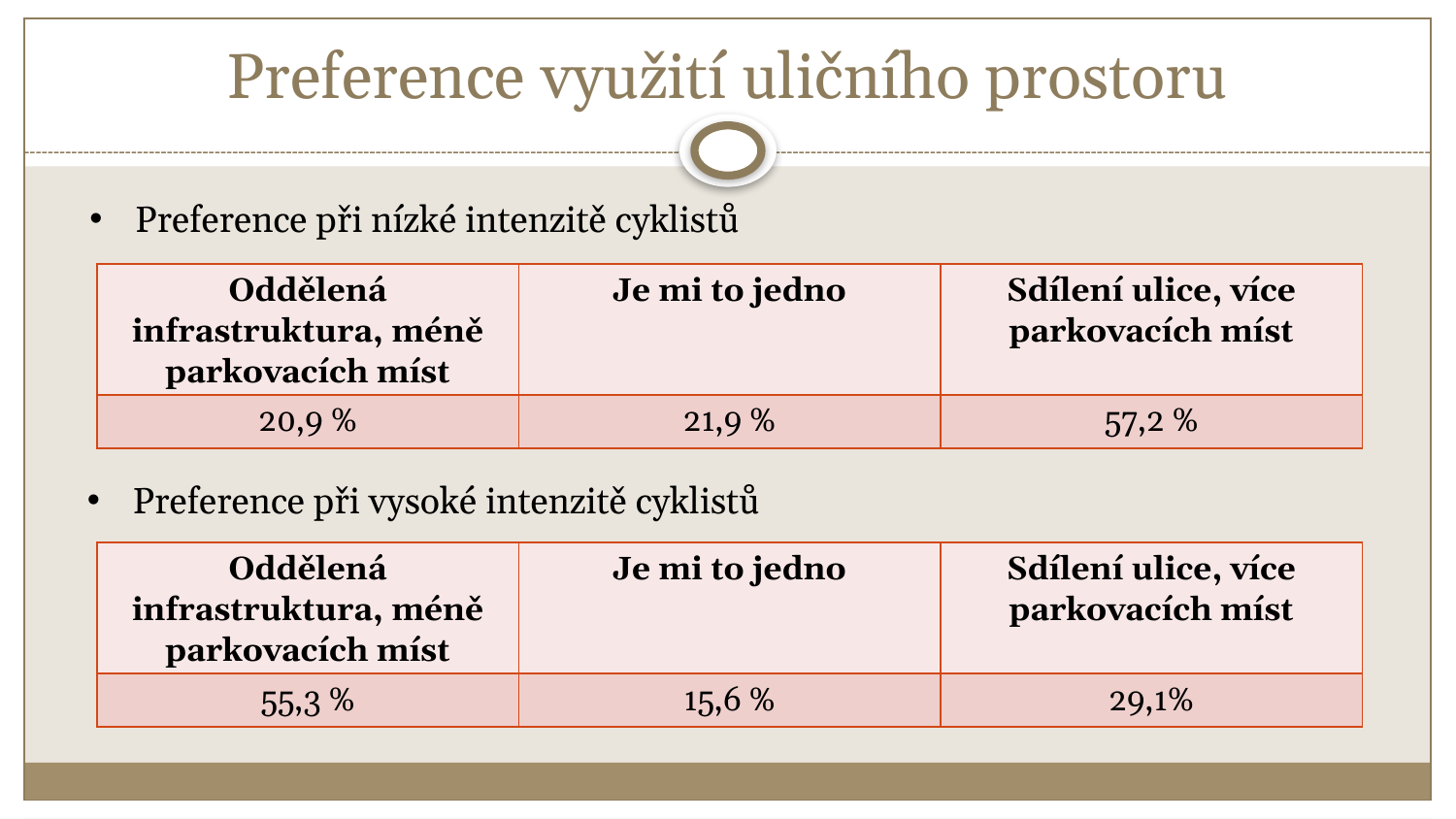

# Preference využití uličního prostoru
Preference při nízké intenzitě cyklistů
| Oddělená infrastruktura, méně parkovacích míst | Je mi to jedno | Sdílení ulice, více parkovacích míst |
| --- | --- | --- |
| 20,9 % | 21,9 % | 57,2 % |
Preference při vysoké intenzitě cyklistů
| Oddělená infrastruktura, méně parkovacích míst | Je mi to jedno | Sdílení ulice, více parkovacích míst |
| --- | --- | --- |
| 55,3 % | 15,6 % | 29,1% |